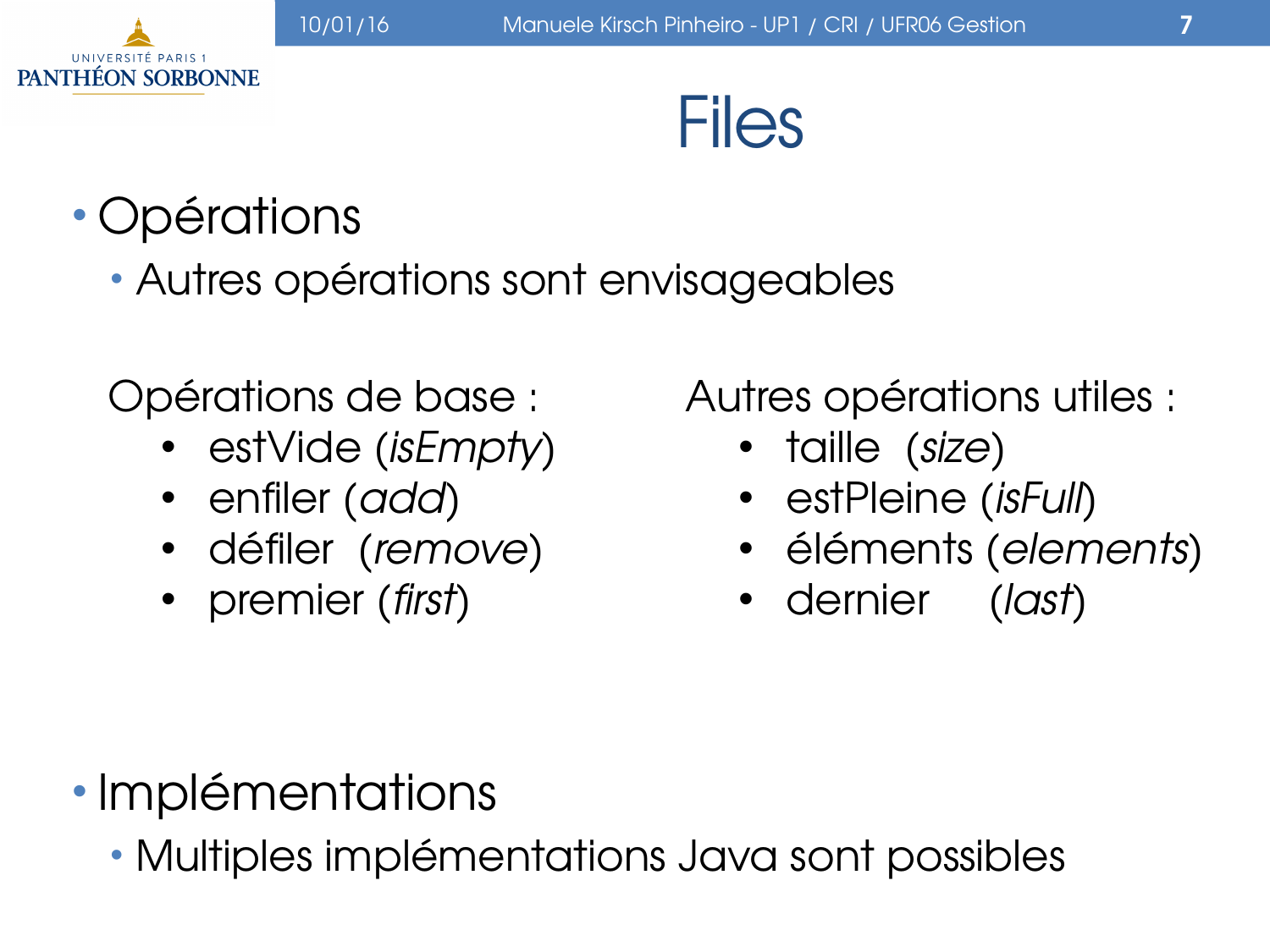

10/01/16
Manuele Kirsch Pinheiro - UP1 / CRI / UFR06 Gestion
7
# Files
Opérations
Autres opérations sont envisageables

Implémentations
Multiples implémentations Java sont possibles

Opérations de base :
estVide (isEmpty)
enfiler (add)
défiler  (remove)
premier (first)
Autres opérations utiles :
taille  (size)
estPleine (isFull)
éléments (elements)
dernier     (last)